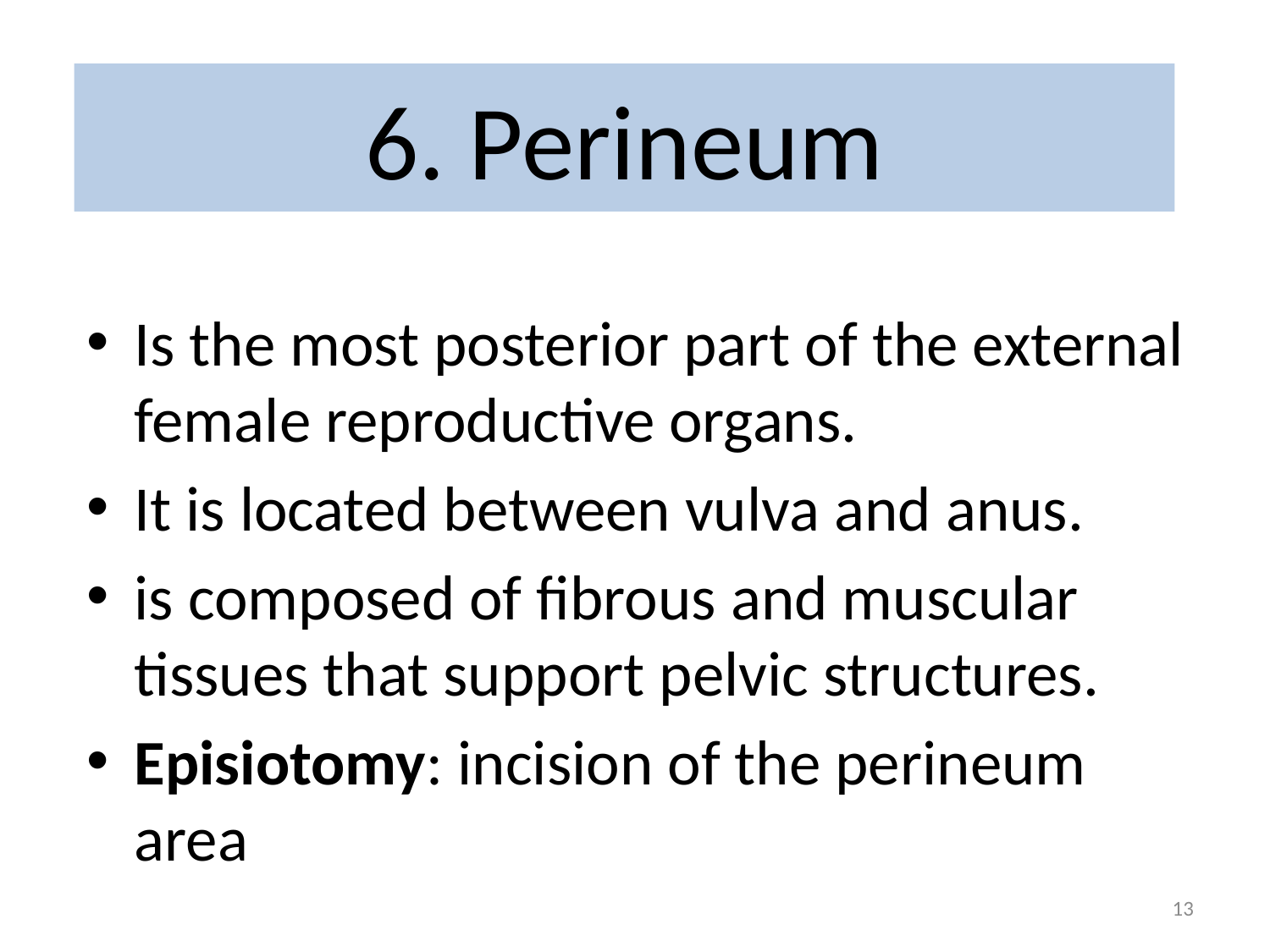

# 6. Perineum
Is the most posterior part of the external female reproductive organs.
It is located between vulva and anus.
is composed of fibrous and muscular tissues that support pelvic structures.
Episiotomy: incision of the perineum area
13